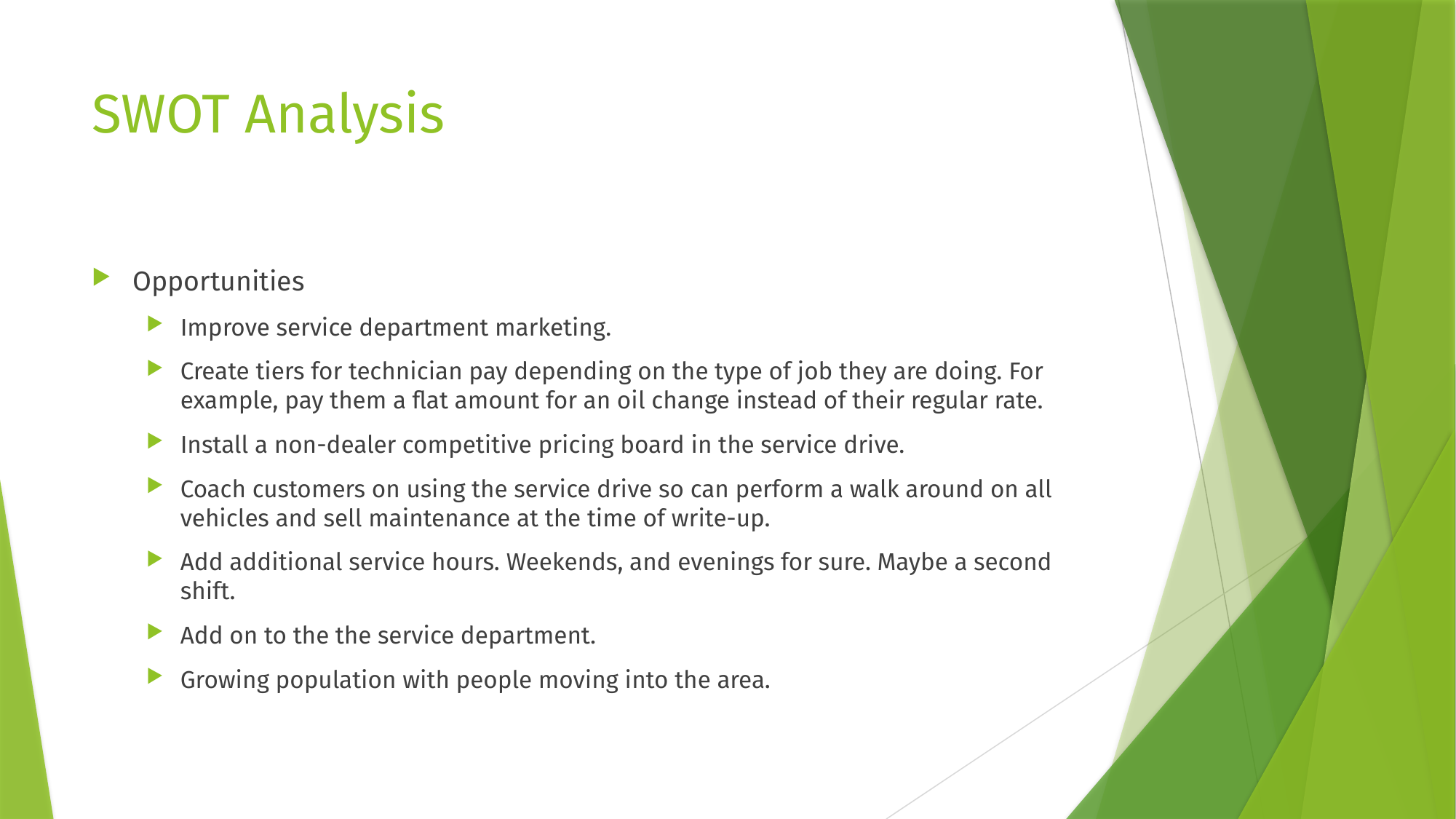

# SWOT Analysis
Opportunities
Improve service department marketing.
Create tiers for technician pay depending on the type of job they are doing. For example, pay them a flat amount for an oil change instead of their regular rate.
Install a non-dealer competitive pricing board in the service drive.
Coach customers on using the service drive so can perform a walk around on all vehicles and sell maintenance at the time of write-up.
Add additional service hours. Weekends, and evenings for sure. Maybe a second shift.
Add on to the the service department.
Growing population with people moving into the area.